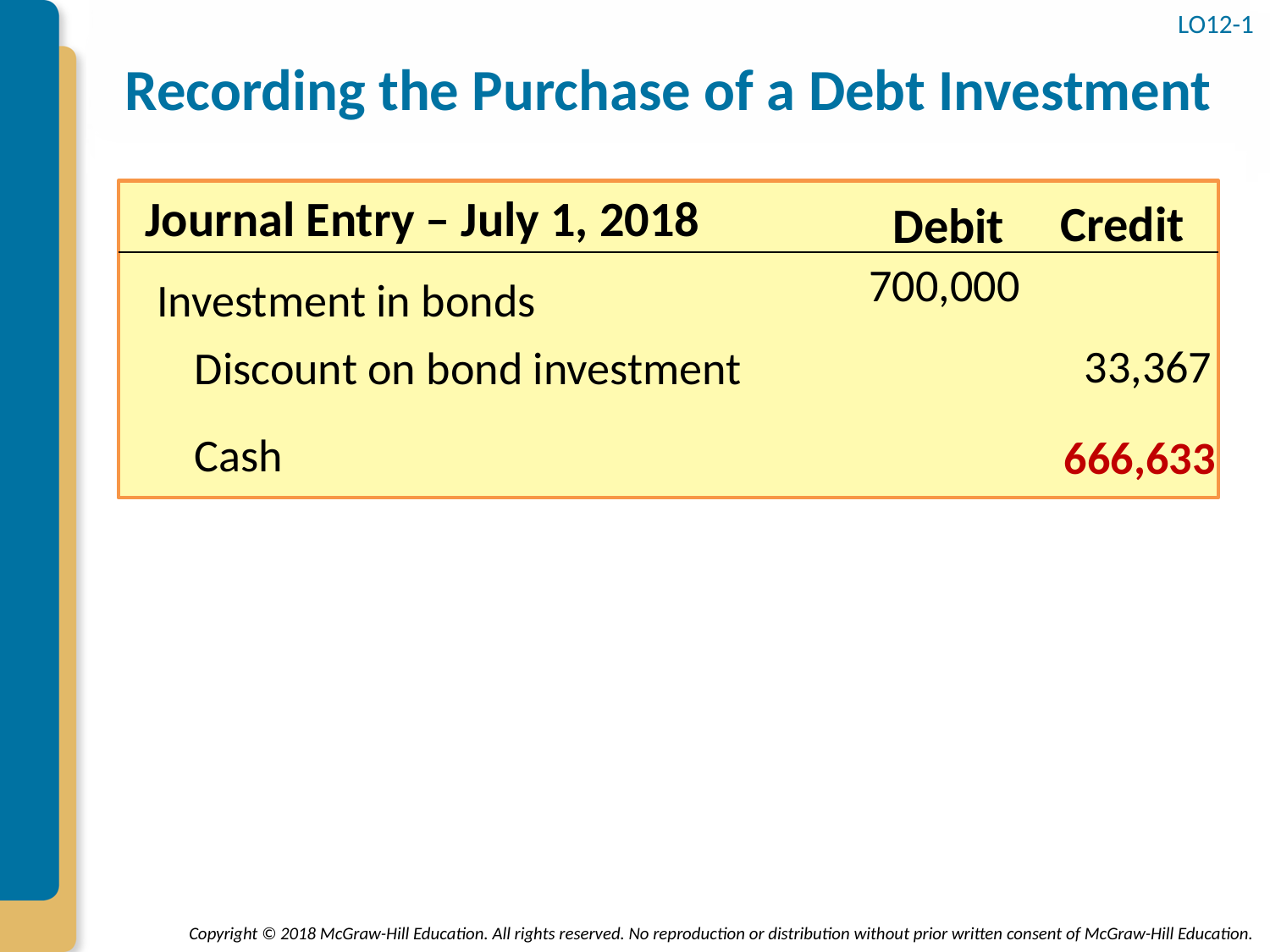

LO12-1
# Recording the Purchase of a Debt Investment
Journal Entry – July 1, 2018

Credit
Debit
700,000
Investment in bonds
33,367
Discount on bond investment
Cash
666,633